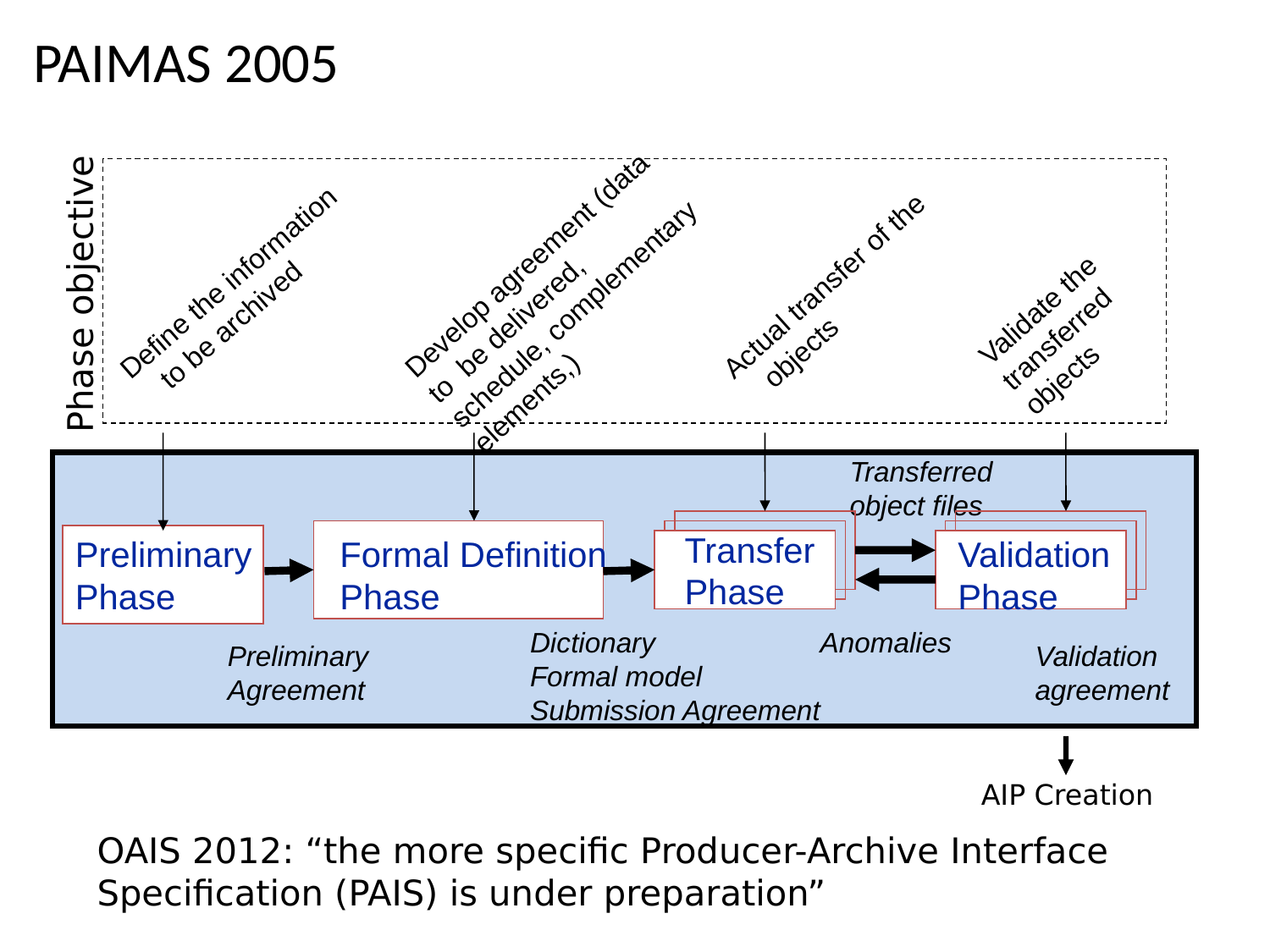

PAIMAS 2005

Develop agreement (data to  be delivered, schedule, complementary elements,)
Define the information
   to be archived
Validate the transferred objects
Actual transfer of the
   objects
Phase objective

Transferred
object files

Transfer
Phase

Validation
Phase

Preliminary
Phase
Formal Definition
Phase

Dictionary
Formal model
Submission Agreement
Anomalies
Preliminary
Agreement
Validation
agreement

AIP Creation
OAIS 2012: “the more specific Producer-Archive Interface Specification (PAIS) is under preparation”